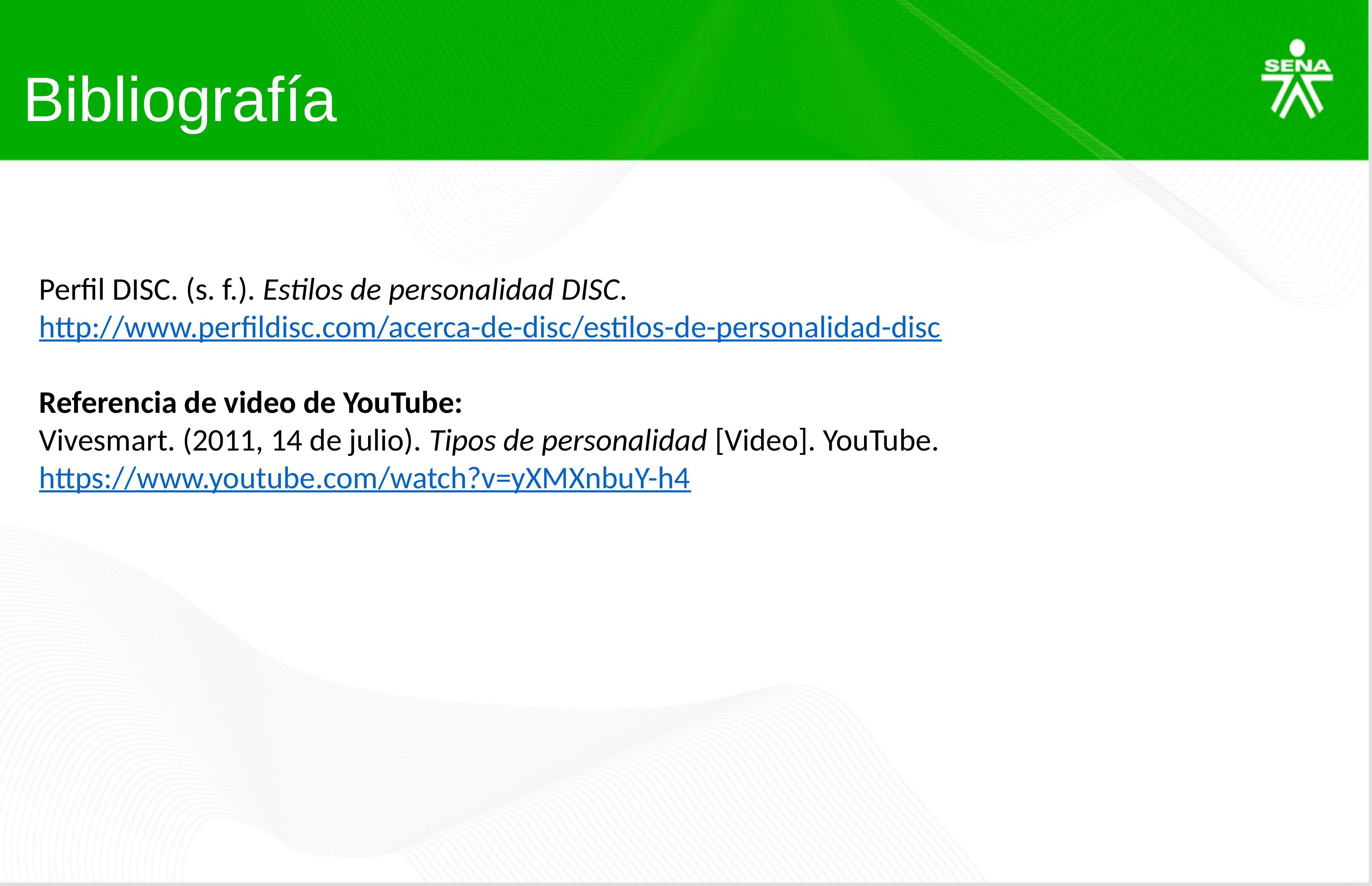

Bibliografía
Perfil DISC. (s. f.). Estilos de personalidad DISC. http://www.perfildisc.com/acerca-de-disc/estilos-de-personalidad-disc

Referencia de video de YouTube:
Vivesmart. (2011, 14 de julio). Tipos de personalidad [Video]. YouTube. https://www.youtube.com/watch?v=yXMXnbuY-h4